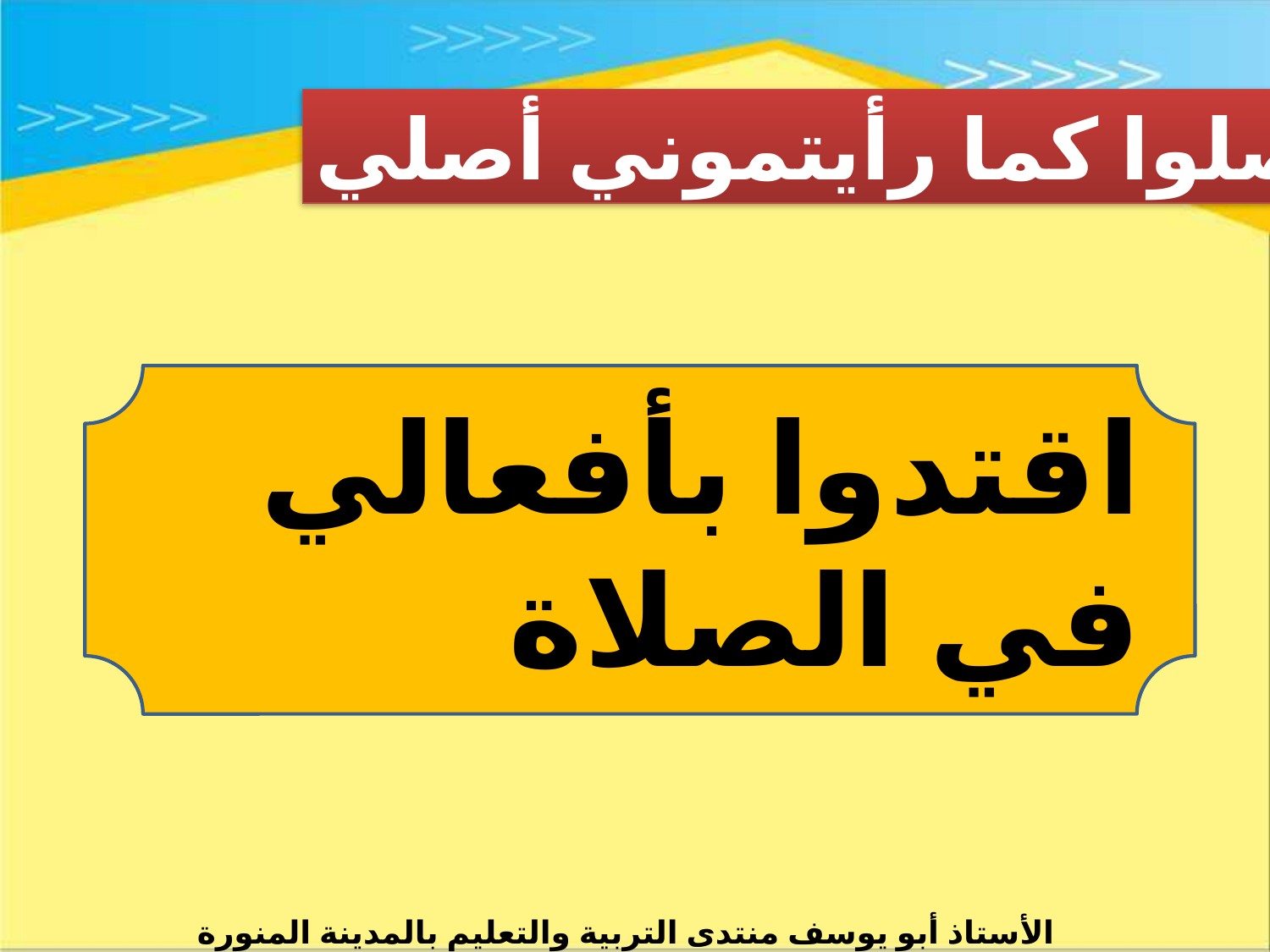

وصلوا كما رأيتموني أصلي
اقتدوا بأفعالي في الصلاة
الأستاذ أبو يوسف منتدى التربية والتعليم بالمدينة المنورة